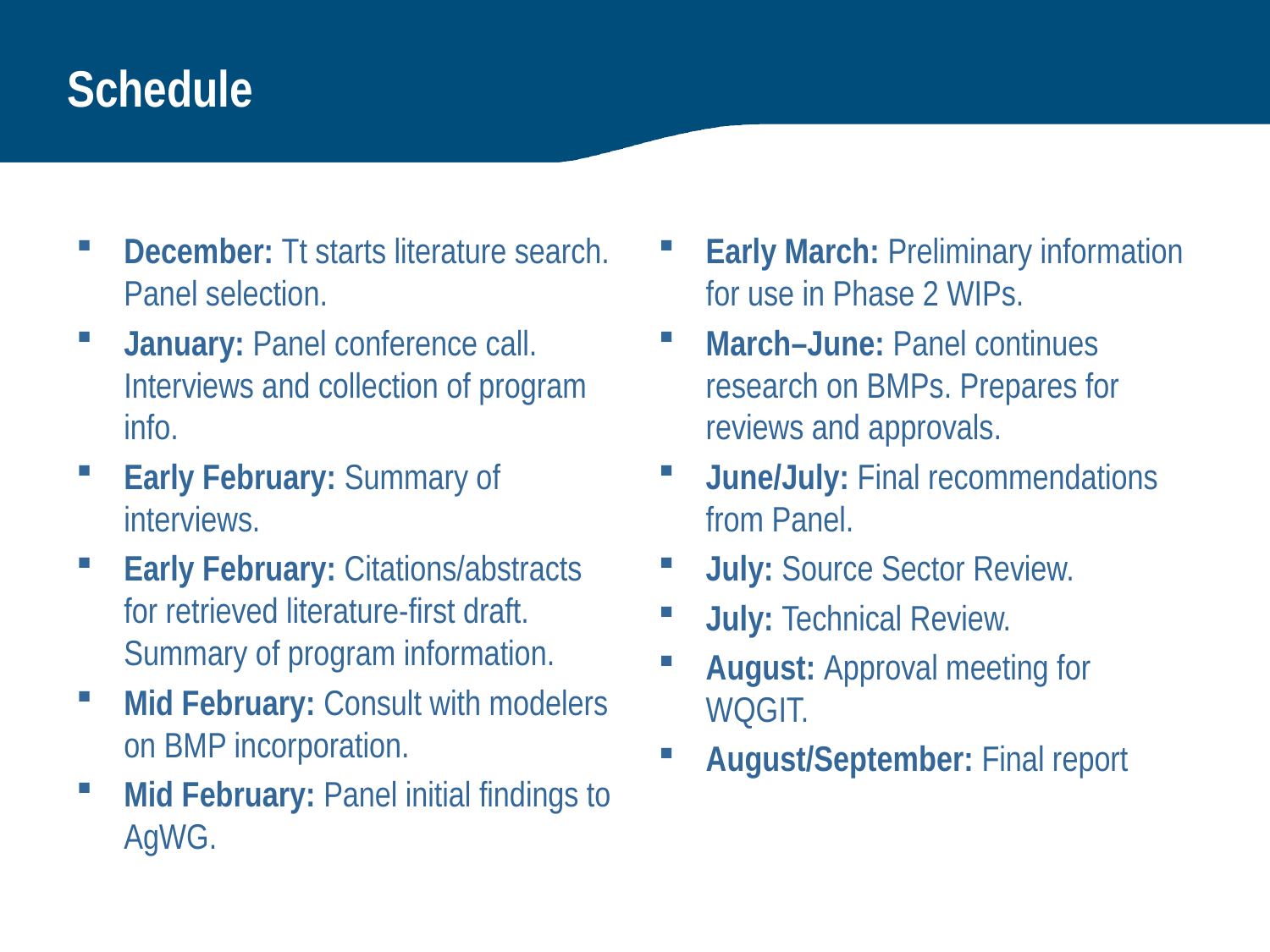

# Schedule
December: Tt starts literature search. Panel selection.
January: Panel conference call. Interviews and collection of program info.
Early February: Summary of interviews.
Early February: Citations/abstracts for retrieved literature-first draft. Summary of program information.
Mid February: Consult with modelers on BMP incorporation.
Mid February: Panel initial findings to AgWG.
Early March: Preliminary information for use in Phase 2 WIPs.
March–June: Panel continues research on BMPs. Prepares for reviews and approvals.
June/July: Final recommendations from Panel.
July: Source Sector Review.
July: Technical Review.
August: Approval meeting for WQGIT.
August/September: Final report